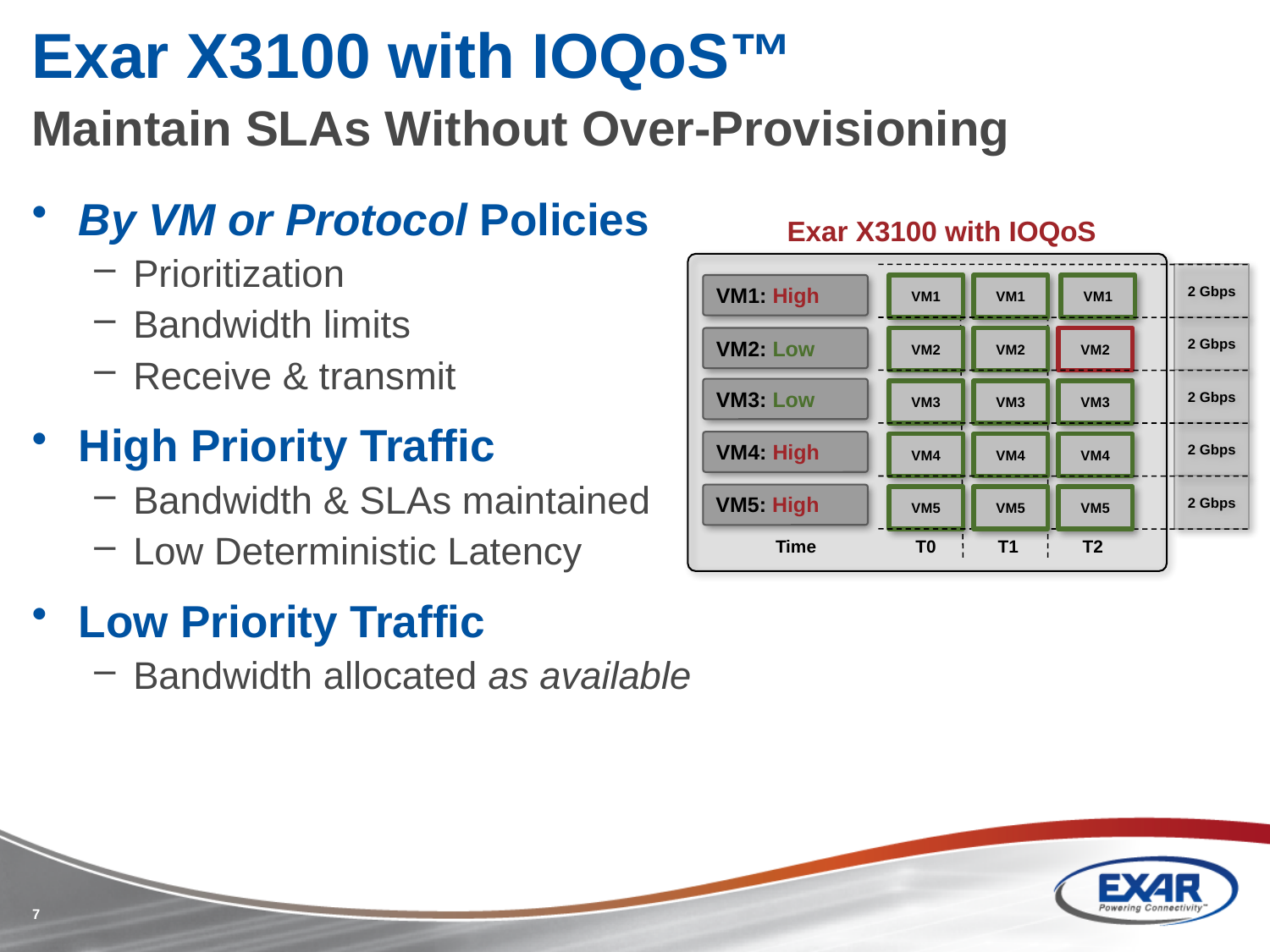

# Exar X3100 with IOQoS™
Maintain SLAs Without Over-Provisioning

By VM or Protocol Policies
Prioritization
Bandwidth limits
Receive & transmit
High Priority Traffic
Bandwidth & SLAs maintained
Low Deterministic Latency
Low Priority Traffic
Bandwidth allocated as available

Exar X3100 with IOQoS

2 Gbps

VM1
VM1
VM1
VM1: High

2 Gbps

VM2
VM2
VM2
VM2: Low

2 Gbps

VM3: Low
VM3
VM3
VM3

2 Gbps

VM4: High
VM4
VM4
VM4

2 Gbps

VM5: High
VM5
VM5
VM5
Time

T0
T1
T2